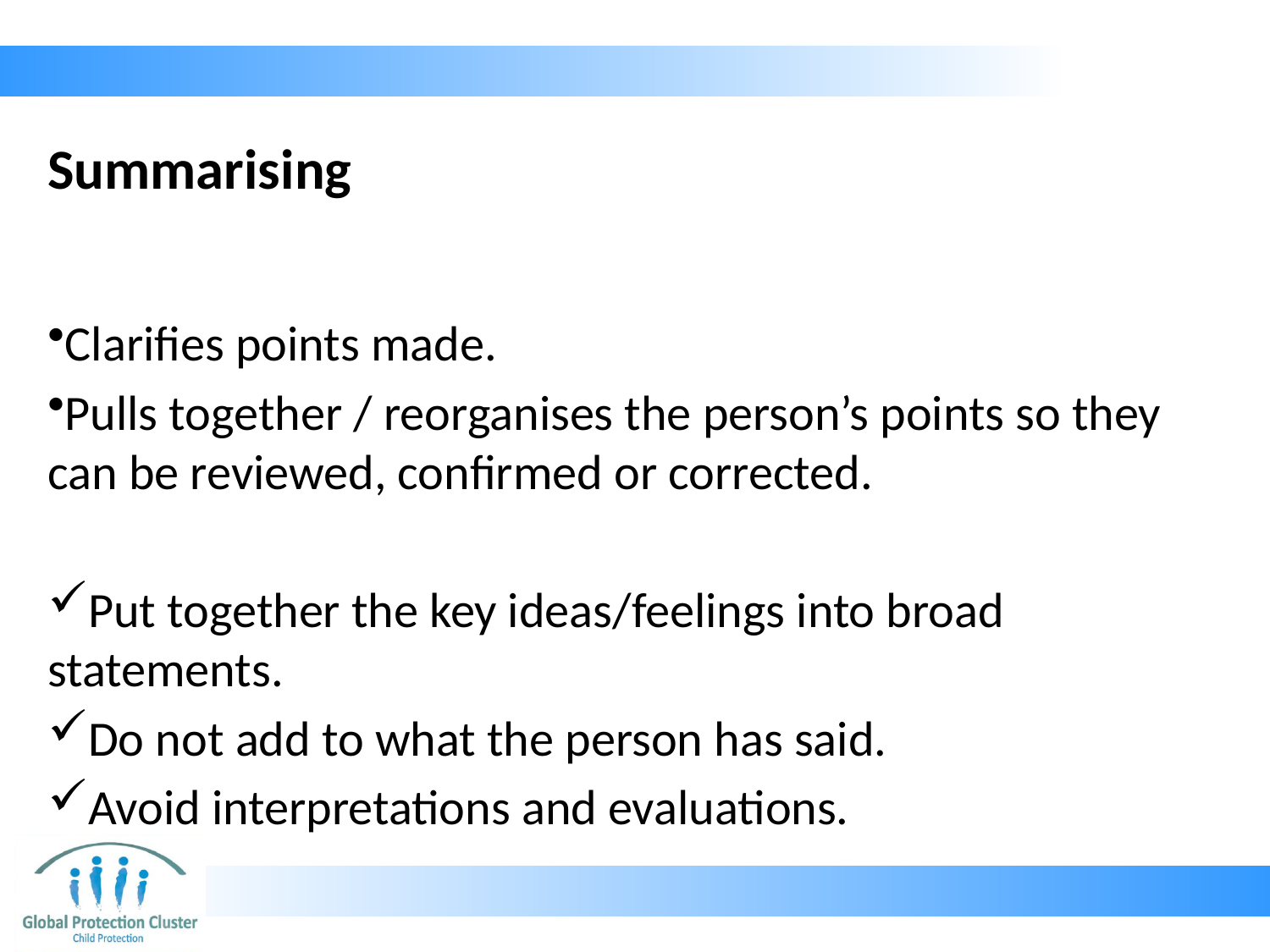

# Summarising

Clarifies points made.
Pulls together / reorganises the person’s points so they can be reviewed, confirmed or corrected.

Put together the key ideas/feelings into broad statements.
Do not add to what the person has said.
Avoid interpretations and evaluations.

Source: Active Listening Skills Hand Out